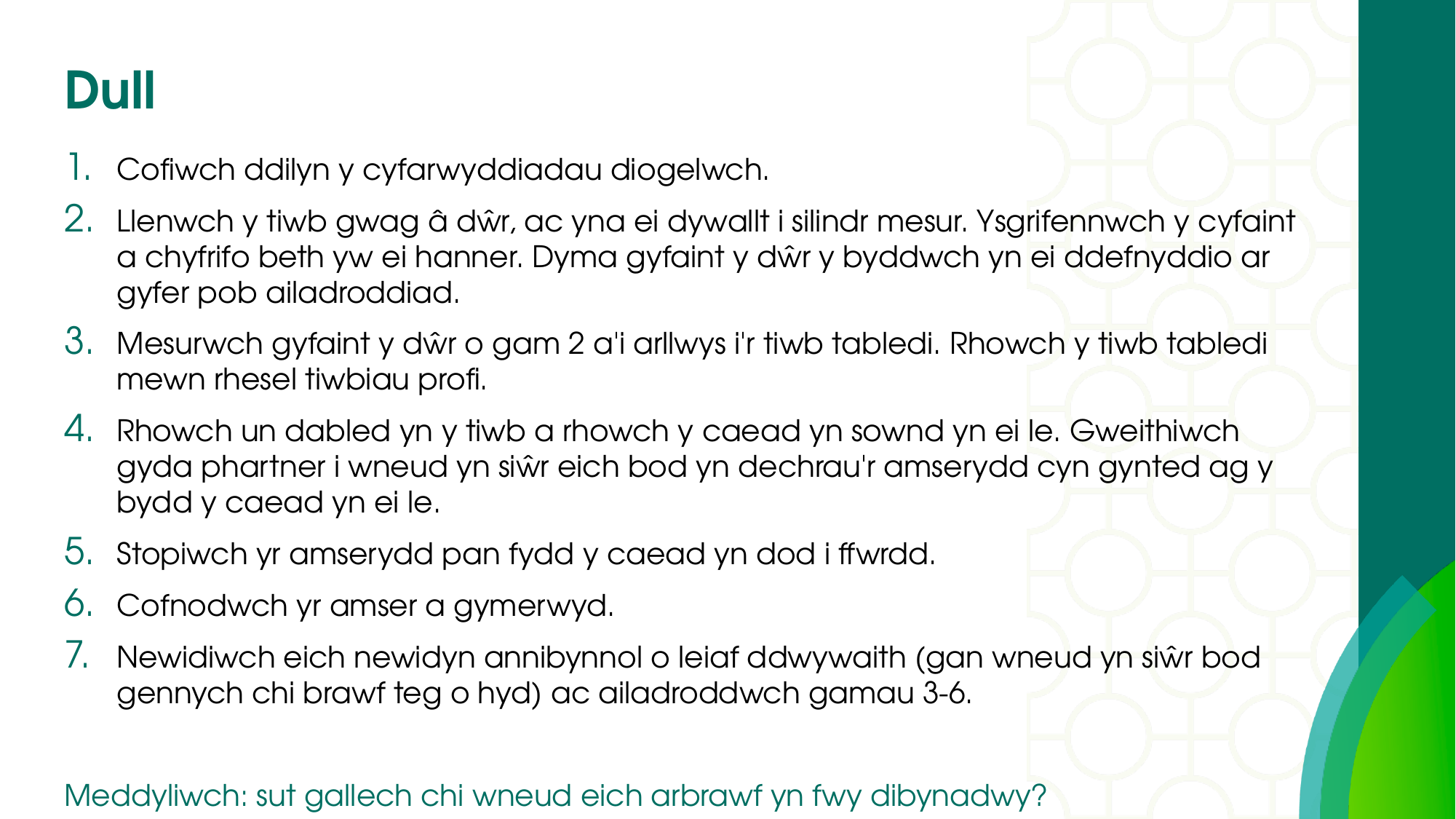

# Dull
Cofiwch ddilyn y cyfarwyddiadau diogelwch.
Llenwch y tiwb gwag â dŵr, ac yna ei dywallt i silindr mesur. Ysgrifennwch y cyfaint a chyfrifo beth yw ei hanner. Dyma gyfaint y dŵr y byddwch yn ei ddefnyddio ar gyfer pob ailadroddiad.
Mesurwch gyfaint y dŵr o gam 2 a'i arllwys i'r tiwb tabledi. Rhowch y tiwb tabledi mewn rhesel tiwbiau profi.
Rhowch un dabled yn y tiwb a rhowch y caead yn sownd yn ei le. Gweithiwch gyda phartner i wneud yn siŵr eich bod yn dechrau'r amserydd cyn gynted ag y bydd y caead yn ei le.
Stopiwch yr amserydd pan fydd y caead yn dod i ffwrdd.
Cofnodwch yr amser a gymerwyd.
Newidiwch eich newidyn annibynnol o leiaf ddwywaith (gan wneud yn siŵr bod gennych chi brawf teg o hyd) ac ailadroddwch gamau 3-6.

Meddyliwch: sut gallech chi wneud eich arbrawf yn fwy dibynadwy?